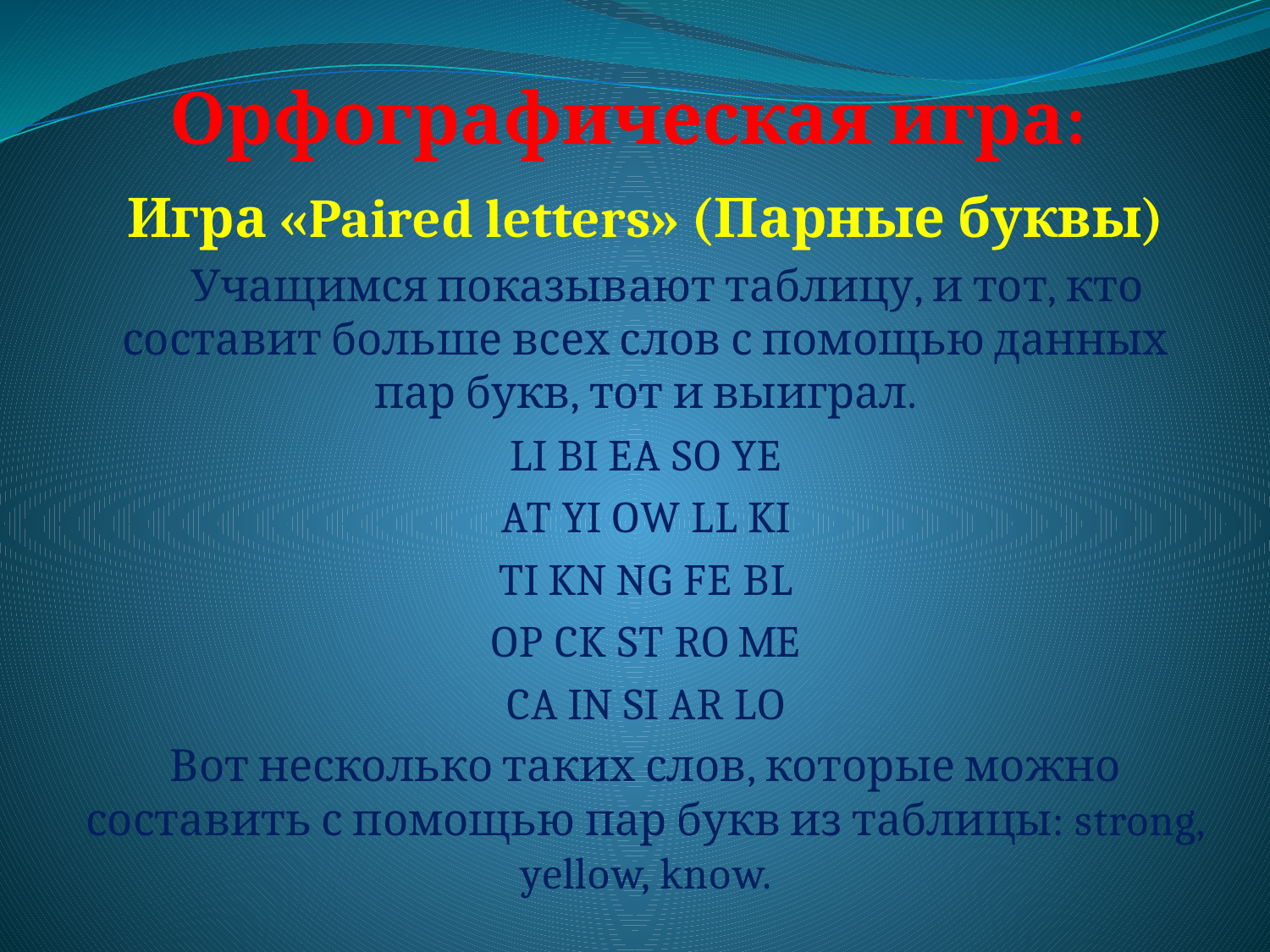

# Орфографическая игра:
Игра «Paired letters» (Парные буквы)
Учащимся показывают таблицу, и тот, кто составит больше всех слов с помощью данных пар букв, тот и выиграл.
LI BI EA SO YE
AT YI OW LL KI
TI KN NG FE BL
OP CK ST RO ME
CA IN SI AR LO
Вот несколько таких слов, которые можно составить с помощью пар букв из таблицы: strong, yellow, know.